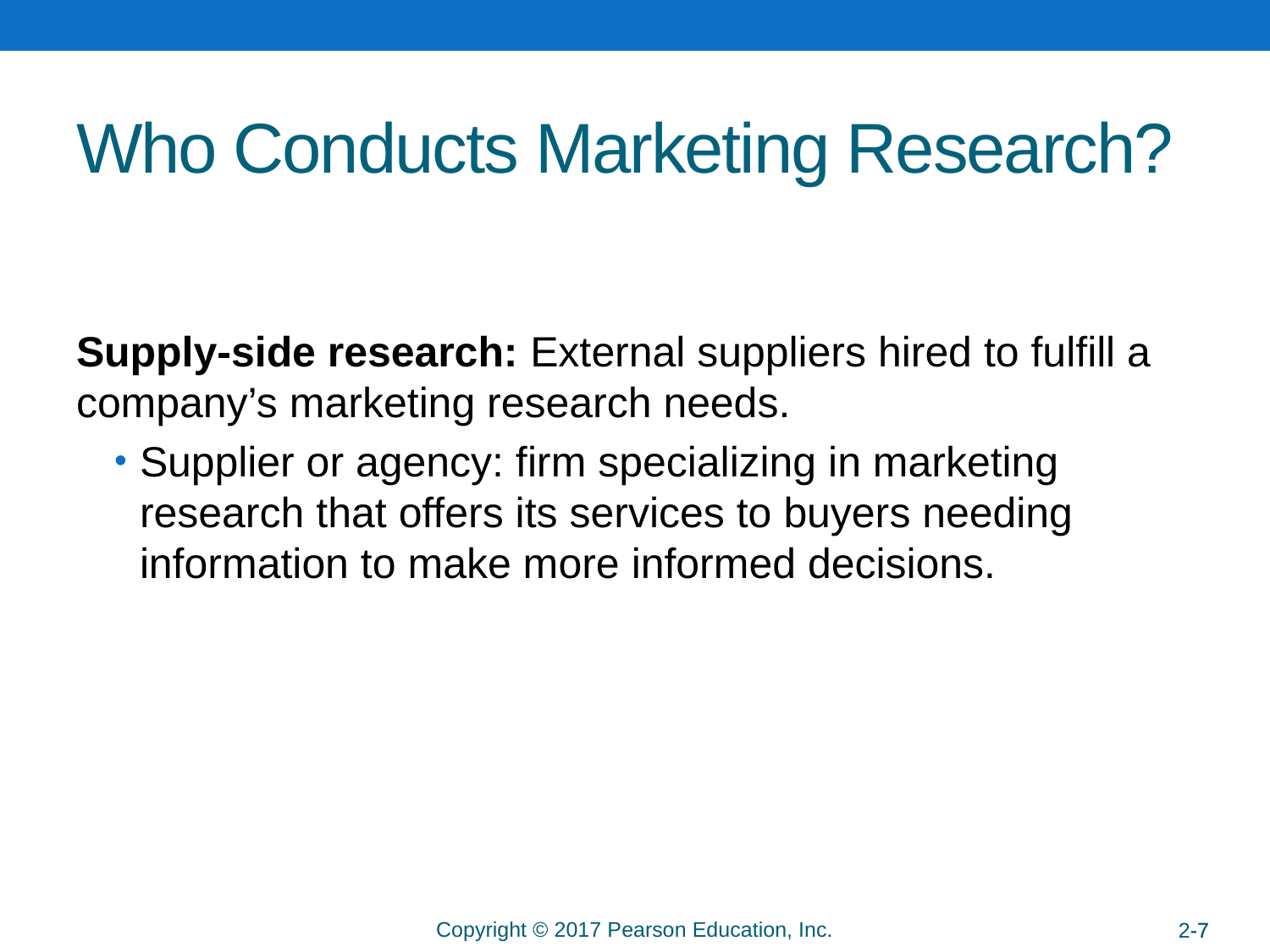

# Who Conducts Marketing Research?
Supply-side research: External suppliers hired to fulfill a company’s marketing research needs.
Supplier or agency: firm specializing in marketing research that offers its services to buyers needing information to make more informed decisions.

2-7